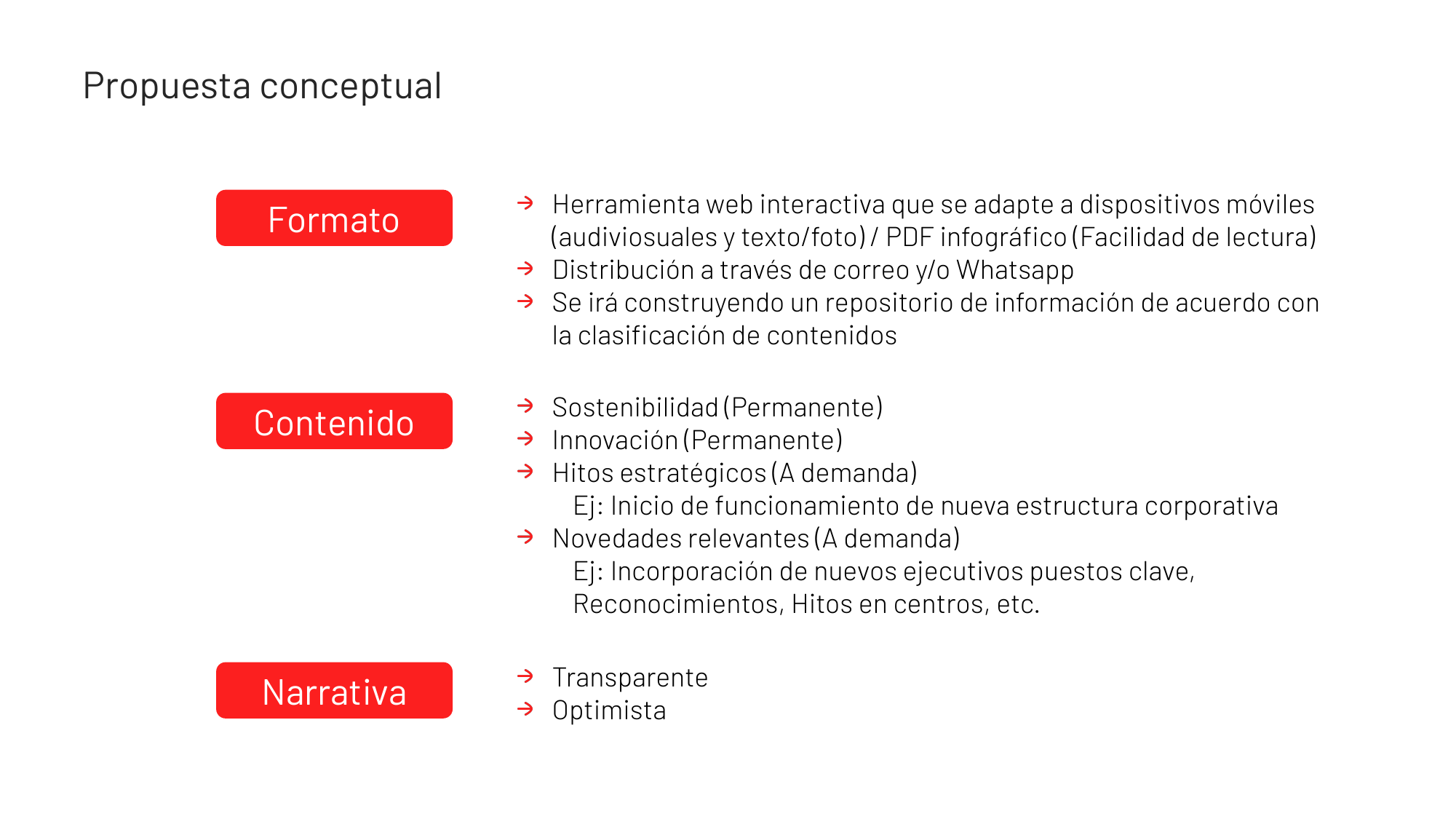

# Propuesta conceptual
Herramienta web interactiva que se adapte a dispositivos móviles (audiviosuales y texto/foto) / PDF infográfico (Facilidad de lectura)
Distribución a través de correo y/o Whatsapp
Se irá construyendo un repositorio de información de acuerdo con la clasificación de contenidos
Formato
Sostenibilidad (Permanente)
Innovación (Permanente)
Hitos estratégicos (A demanda)
Ej: Inicio de funcionamiento de nueva estructura corporativa
Novedades relevantes (A demanda)
Ej: Incorporación de nuevos ejecutivos puestos clave, Reconocimientos, Hitos en centros, etc.
Contenido
Transparente
Optimista
Narrativa